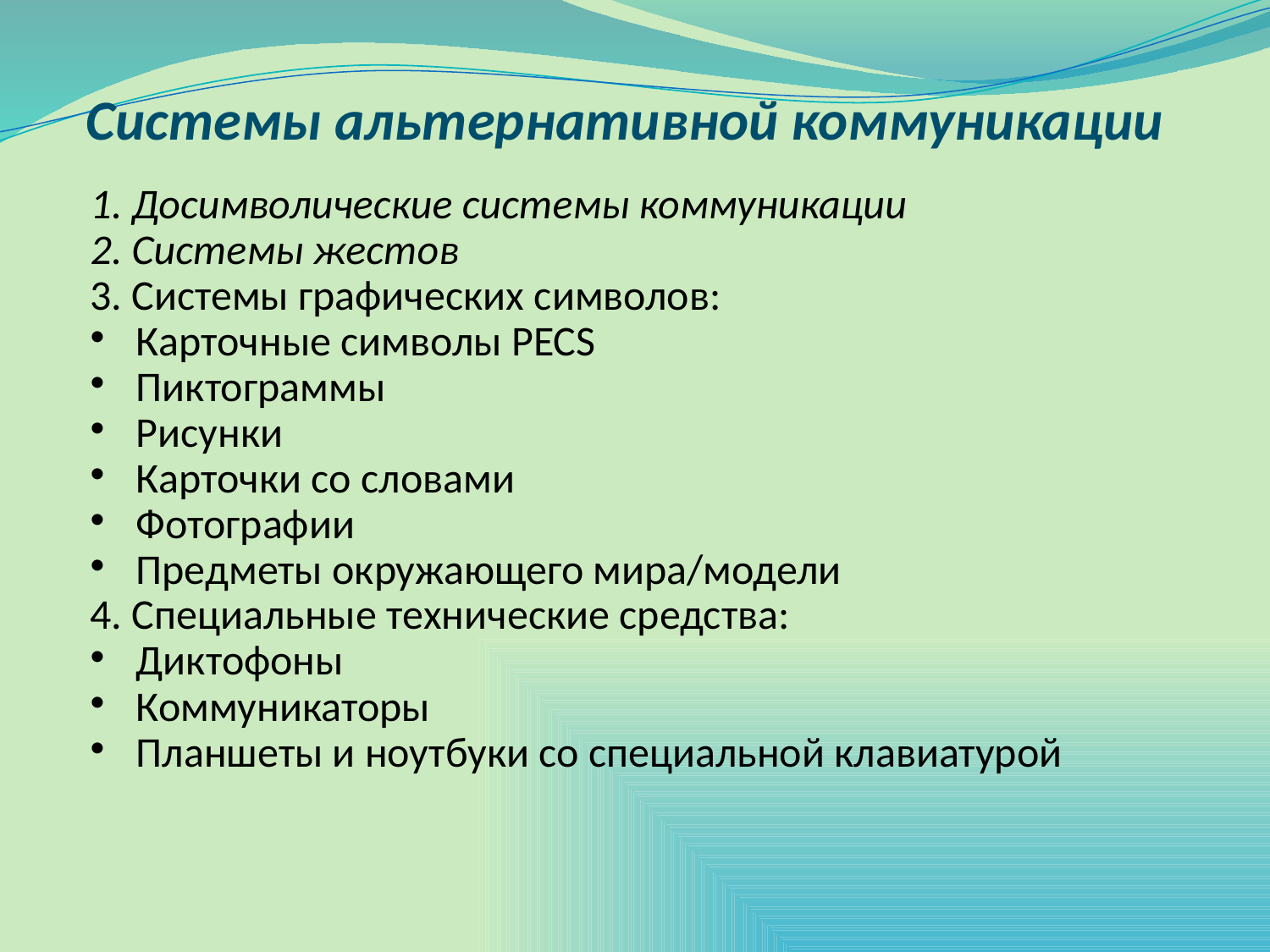

# Системы альтернативной коммуникации
1. Досимволические системы коммуникации
2. Системы жестов
3. Системы графических символов:
Карточные символы PECS
Пиктограммы
Рисунки
Карточки со словами
Фотографии
Предметы окружающего мира/модели
4. Специальные технические средства:
Диктофоны
Коммуникаторы
Планшеты и ноутбуки со специальной клавиатурой